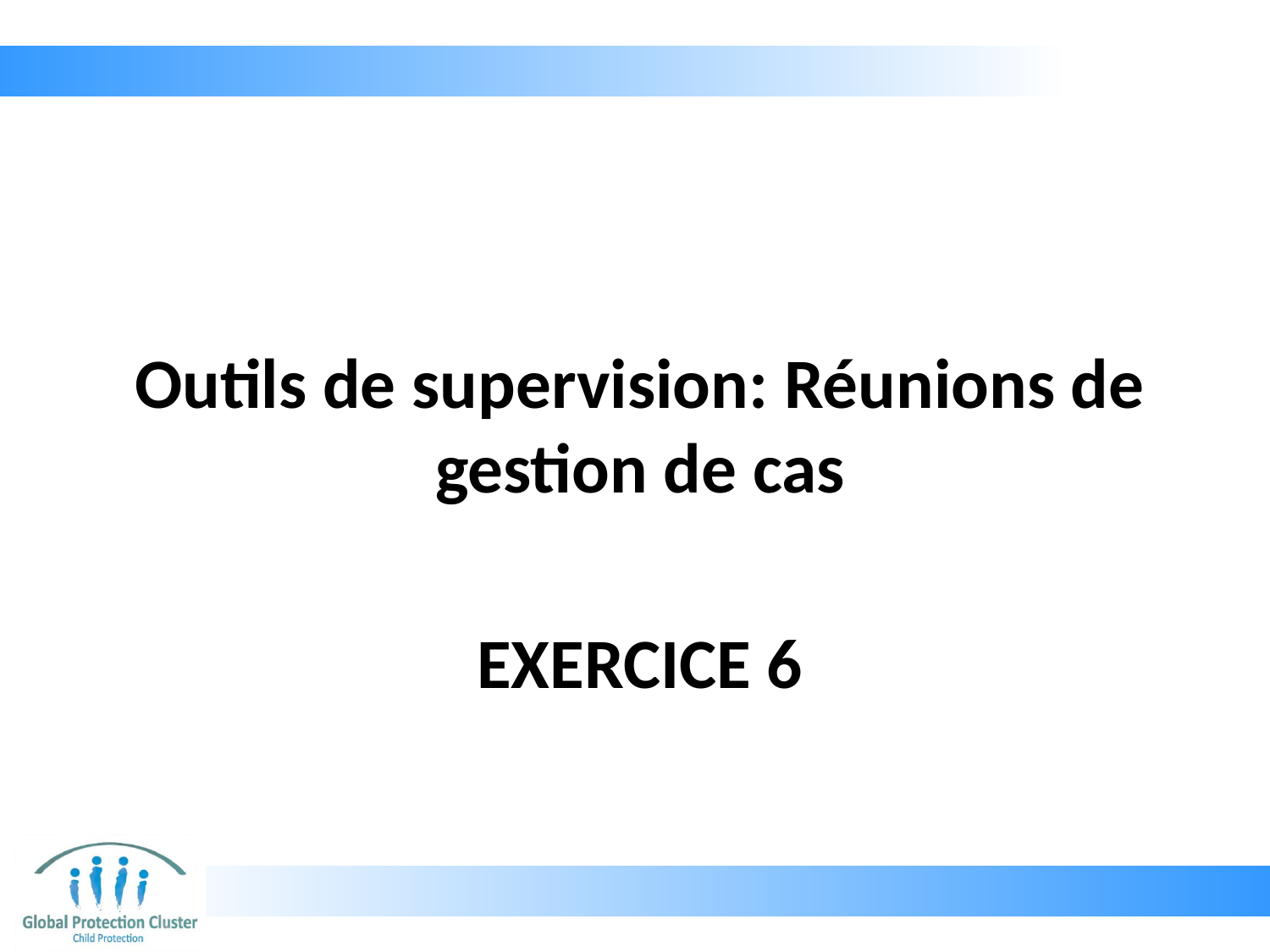

Outils de supervision: Réunions de gestion de cas

# ExerciCe 6